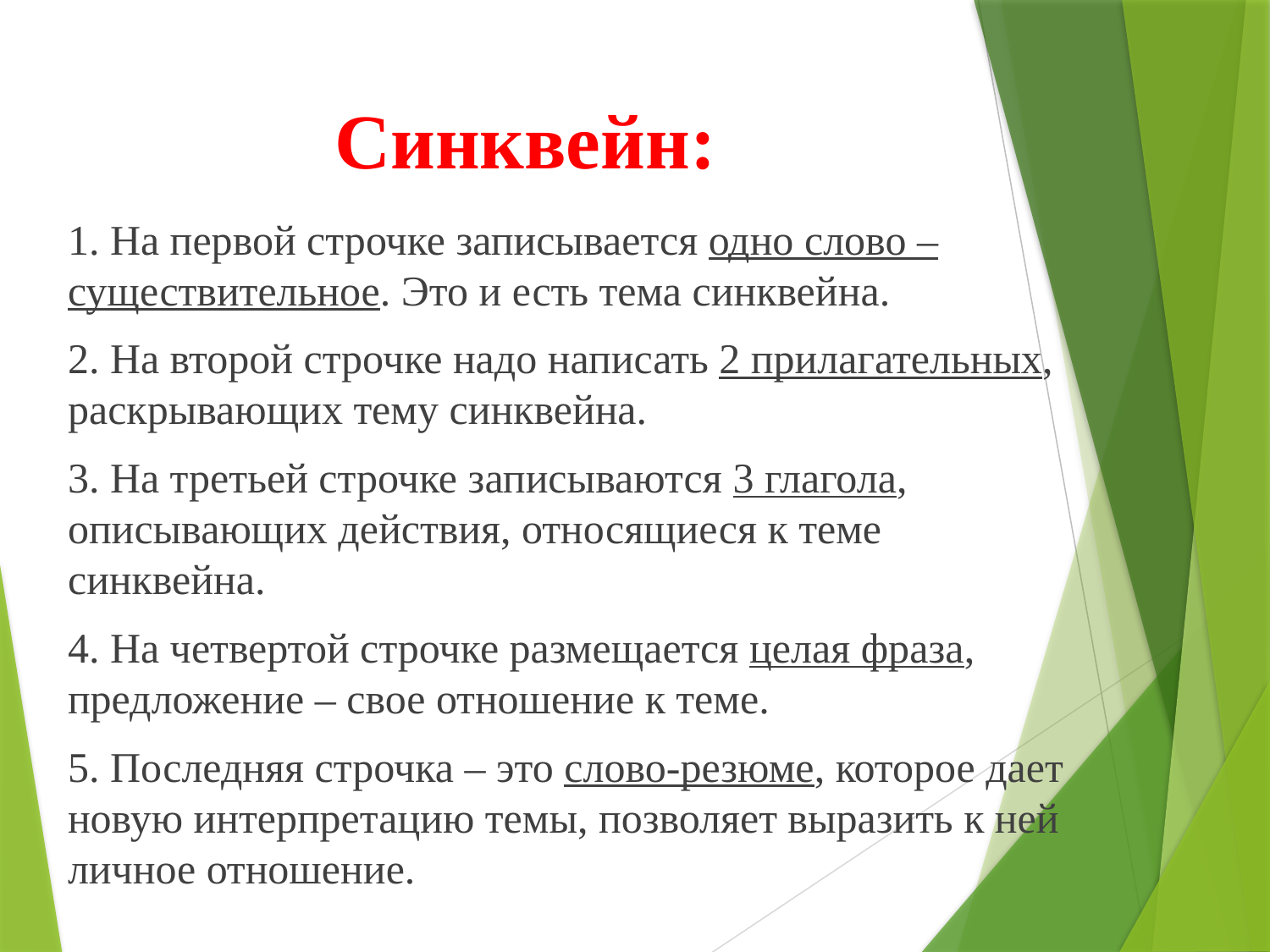

# Синквейн:
1. На первой строчке записывается одно слово – существительное. Это и есть тема синквейна.
2. На второй строчке надо написать 2 прилагательных, раскрывающих тему синквейна.
3. На третьей строчке записываются 3 глагола, описывающих действия, относящиеся к теме синквейна.
4. На четвертой строчке размещается целая фраза, предложение – свое отношение к теме.
5. Последняя строчка – это слово-резюме, которое дает новую интерпретацию темы, позволяет выразить к ней личное отношение.